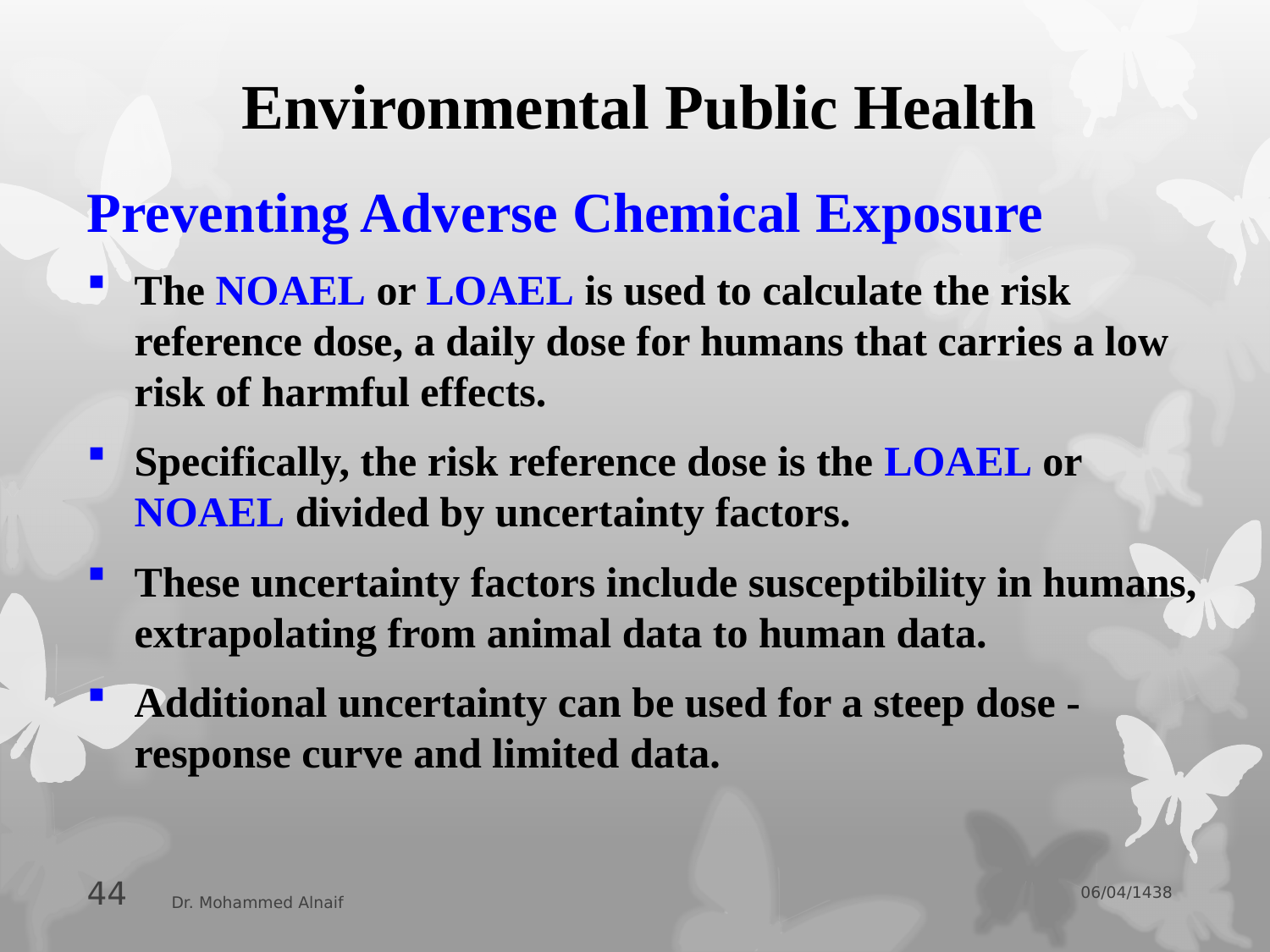

# Environmental Public Health
Preventing Adverse Chemical Exposure
The NOAEL or LOAEL is used to calculate the risk reference dose, a daily dose for humans that carries a low risk of harmful effects.
Specifically, the risk reference dose is the LOAEL or NOAEL divided by uncertainty factors.
These uncertainty factors include susceptibility in humans, extrapolating from animal data to human data.
Additional uncertainty can be used for a steep dose - response curve and limited data.
06/04/1438
44
Dr. Mohammed Alnaif